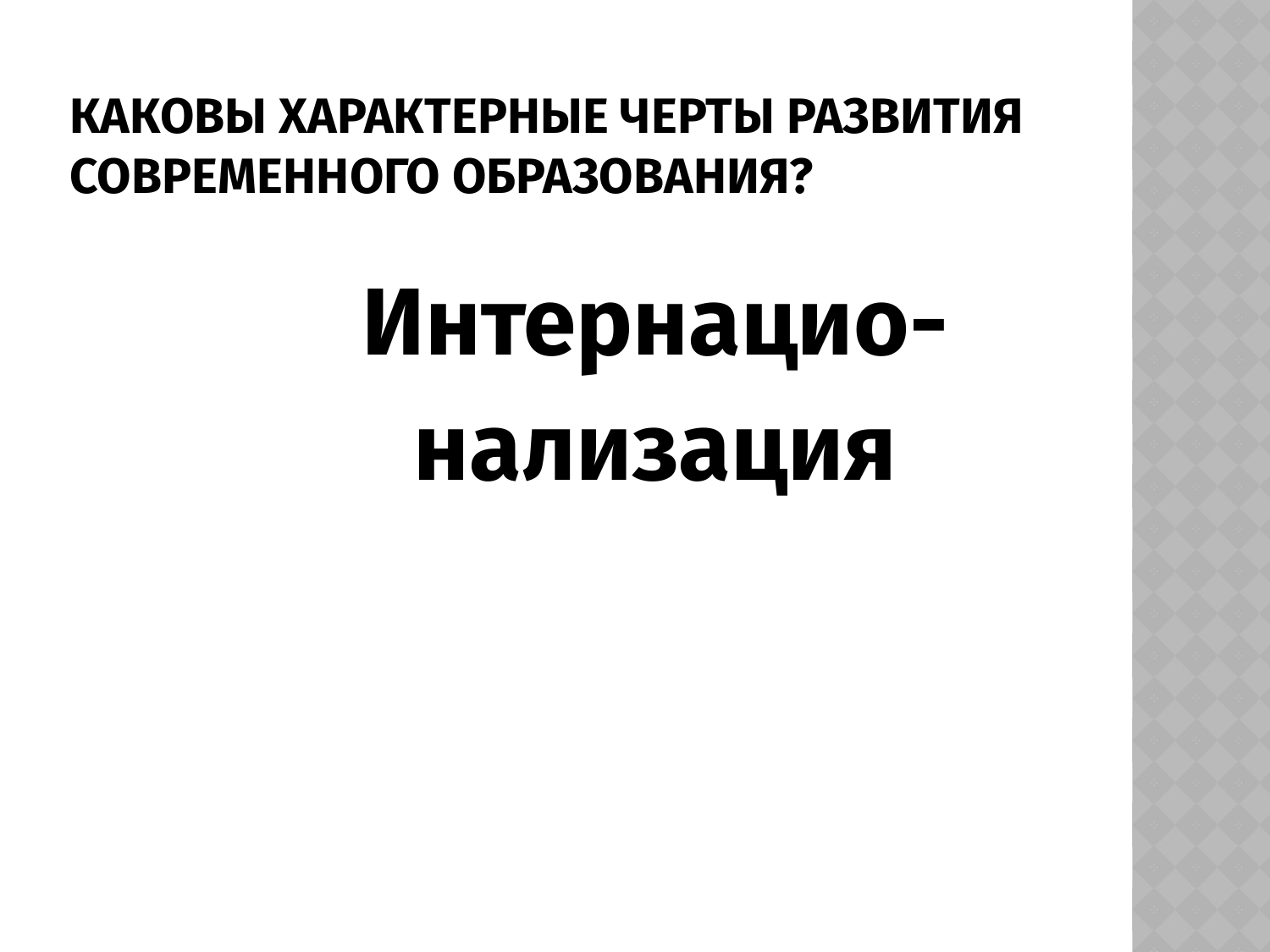

# Каковы характерные черты развития современного образования?
Интернацио-
нализация
8